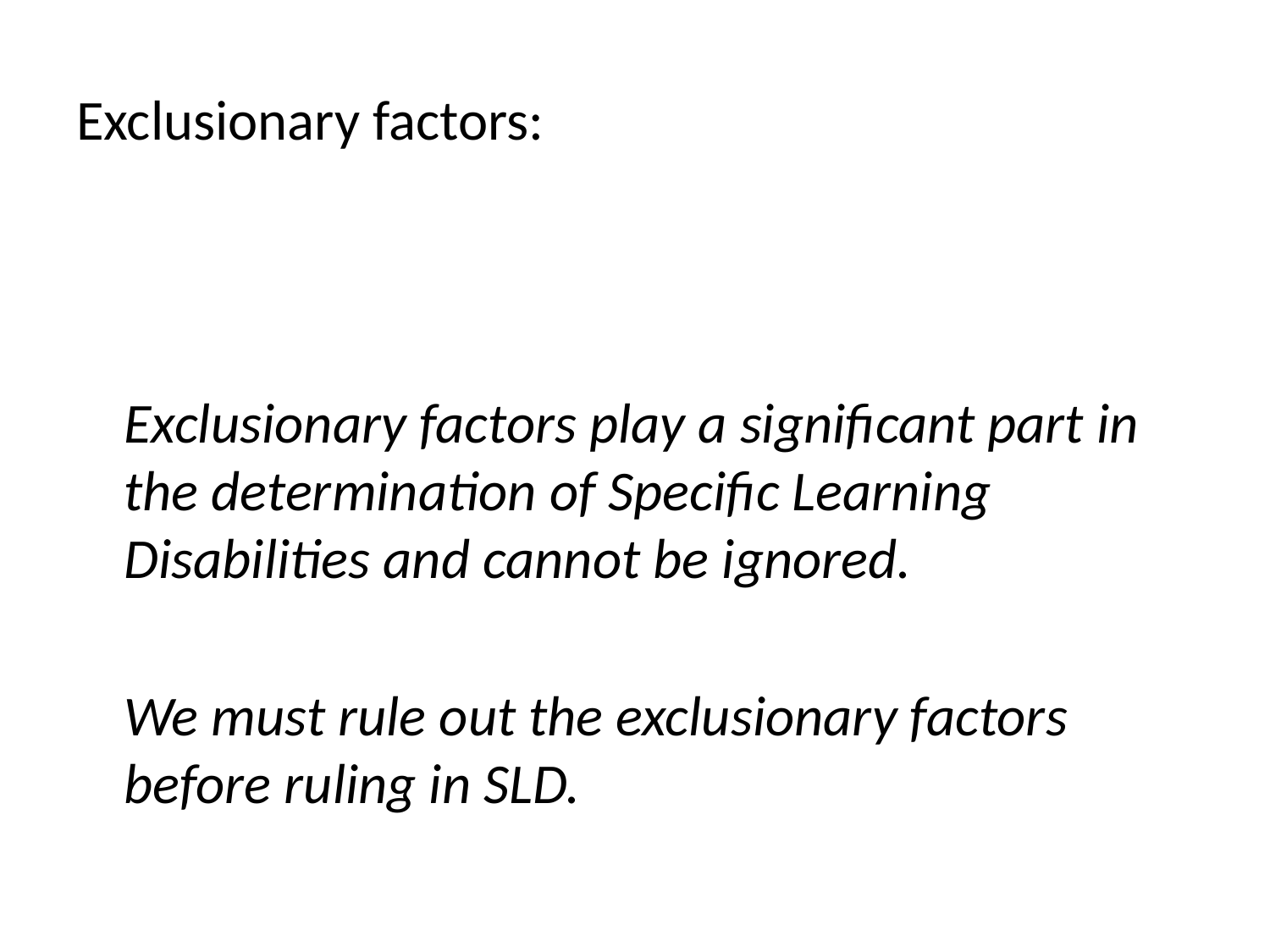

# Exclusionary factors:

	Exclusionary factors play a significant part in the determination of Specific Learning Disabilities and cannot be ignored.

	We must rule out the exclusionary factors before ruling in SLD.